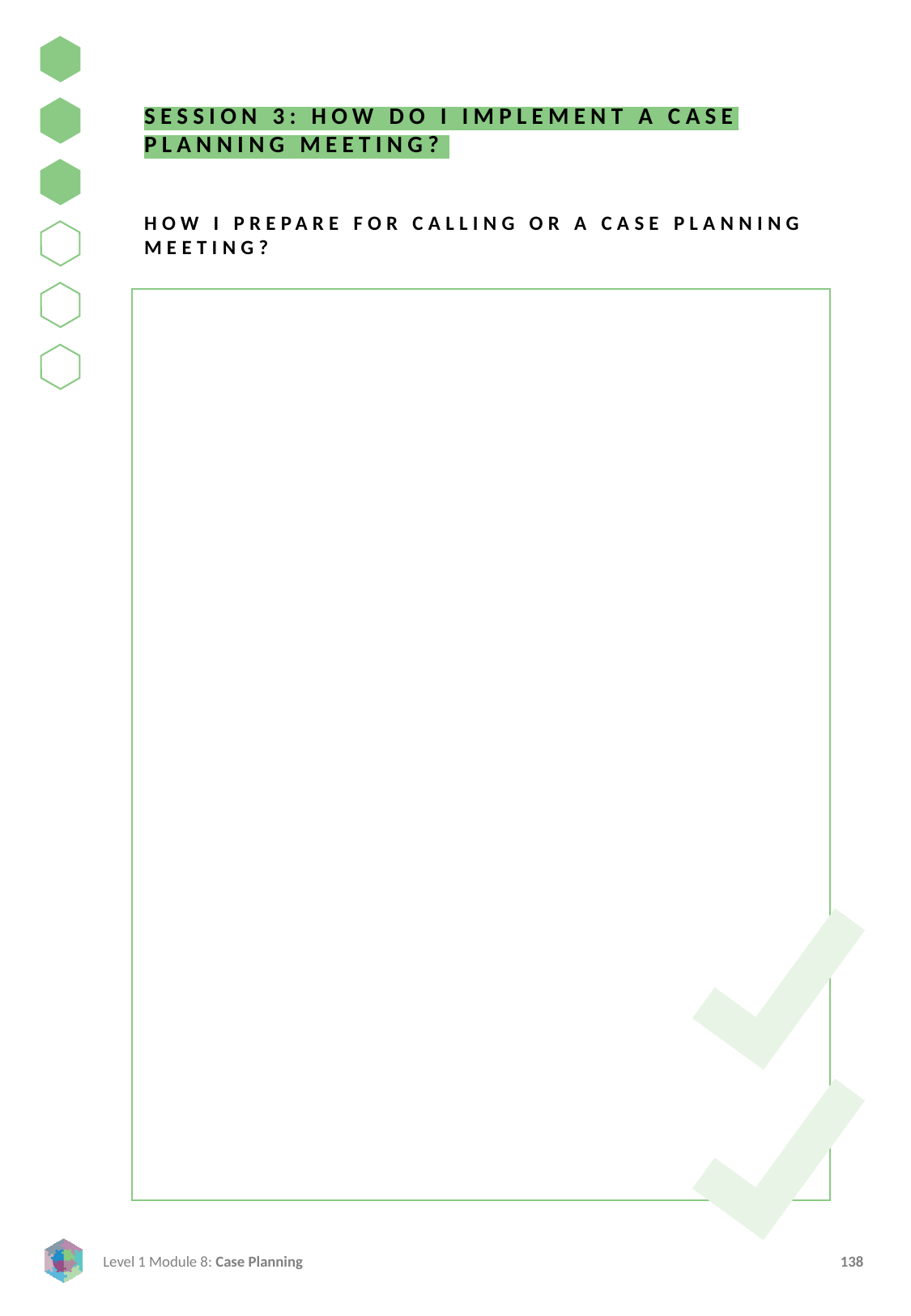

SESSION 3: HOW DO I IMPLEMENT A CASE PLANNING MEETING?

HOW I PREPARE FOR CALLING OR A CASE PLANNING MEETING?